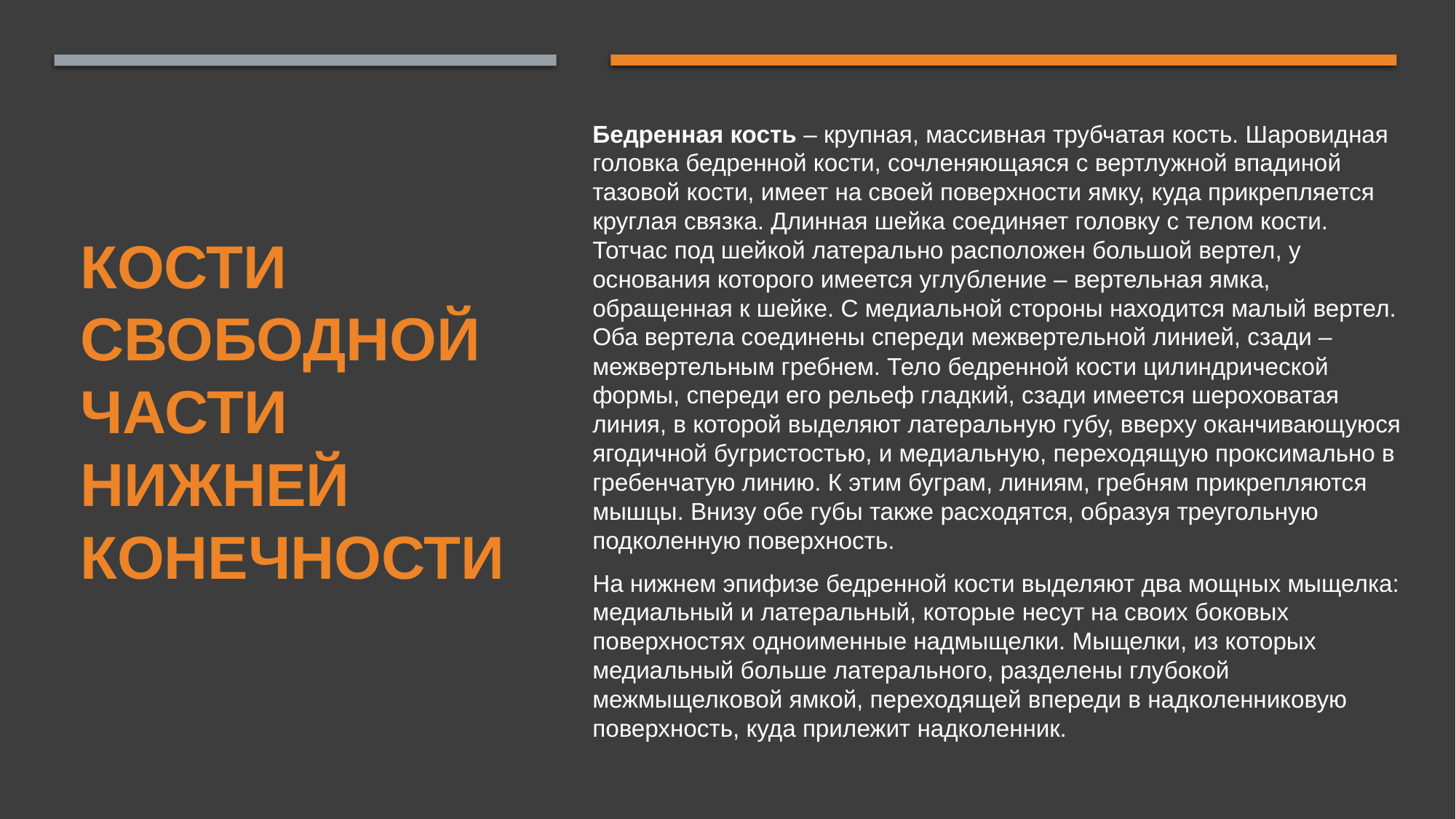

Бедренная кость – крупная, массивная трубчатая кость. Шаровидная головка бедренной кости, сочленяющаяся с вертлужной впадиной тазовой кости, имеет на своей поверхности ямку, куда прикрепляется круглая связка. Длинная шейка соединяет головку с телом кости. Тотчас под шейкой латерально расположен большой вертел, у основания которого имеется углубление – вертельная ямка, обращенная к шейке. С медиальной стороны находится малый вертел. Оба вертела соединены спереди межвертельной линией, сзади – межвертельным гребнем. Тело бедренной кости цилиндрической формы, спереди его рельеф гладкий, сзади имеется шероховатая линия, в которой выделяют латеральную губу, вверху оканчивающуюся ягодичной бугристостью, и медиальную, переходящую проксимально в гребенчатую линию. К этим буграм, линиям, гребням прикрепляются мышцы. Внизу обе губы также расходятся, образуя треугольную подколенную поверхность.
На нижнем эпифизе бедренной кости выделяют два мощных мыщелка: медиальный и латеральный, которые несут на своих боковых поверхностях одноименные надмыщелки. Мыщелки, из которых медиальный больше латерального, разделены глубокой межмыщелковой ямкой, переходящей впереди в надколенниковую поверхность, куда прилежит надколенник.
# Кости свободной части нижней конечности